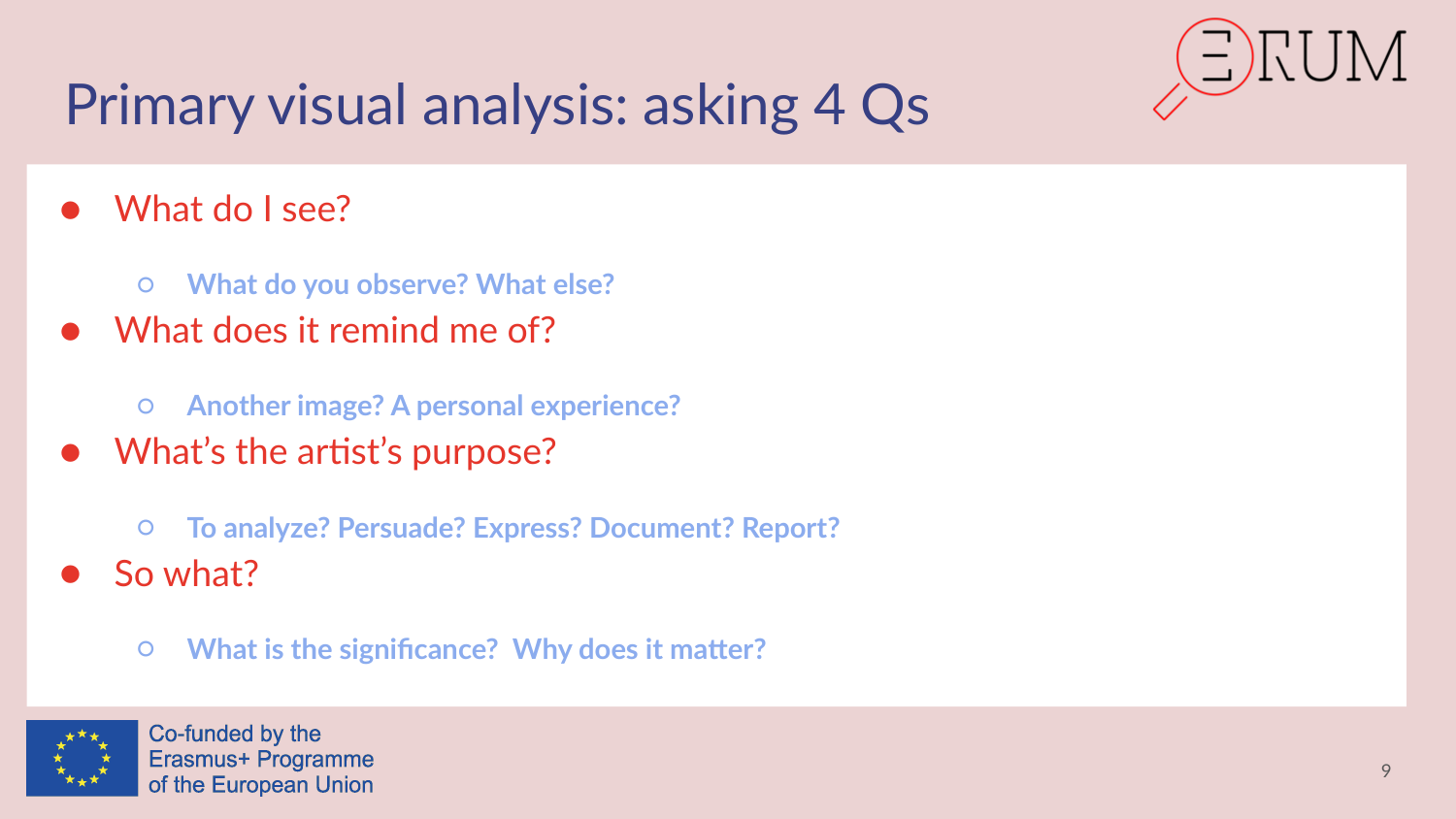

# Primary visual analysis: asking 4 Qs
What do I see?
What do you observe? What else?
What does it remind me of?
Another image? A personal experience?
What’s the artist’s purpose?
To analyze? Persuade? Express? Document? Report?
So what?
What is the significance?  Why does it matter?
9